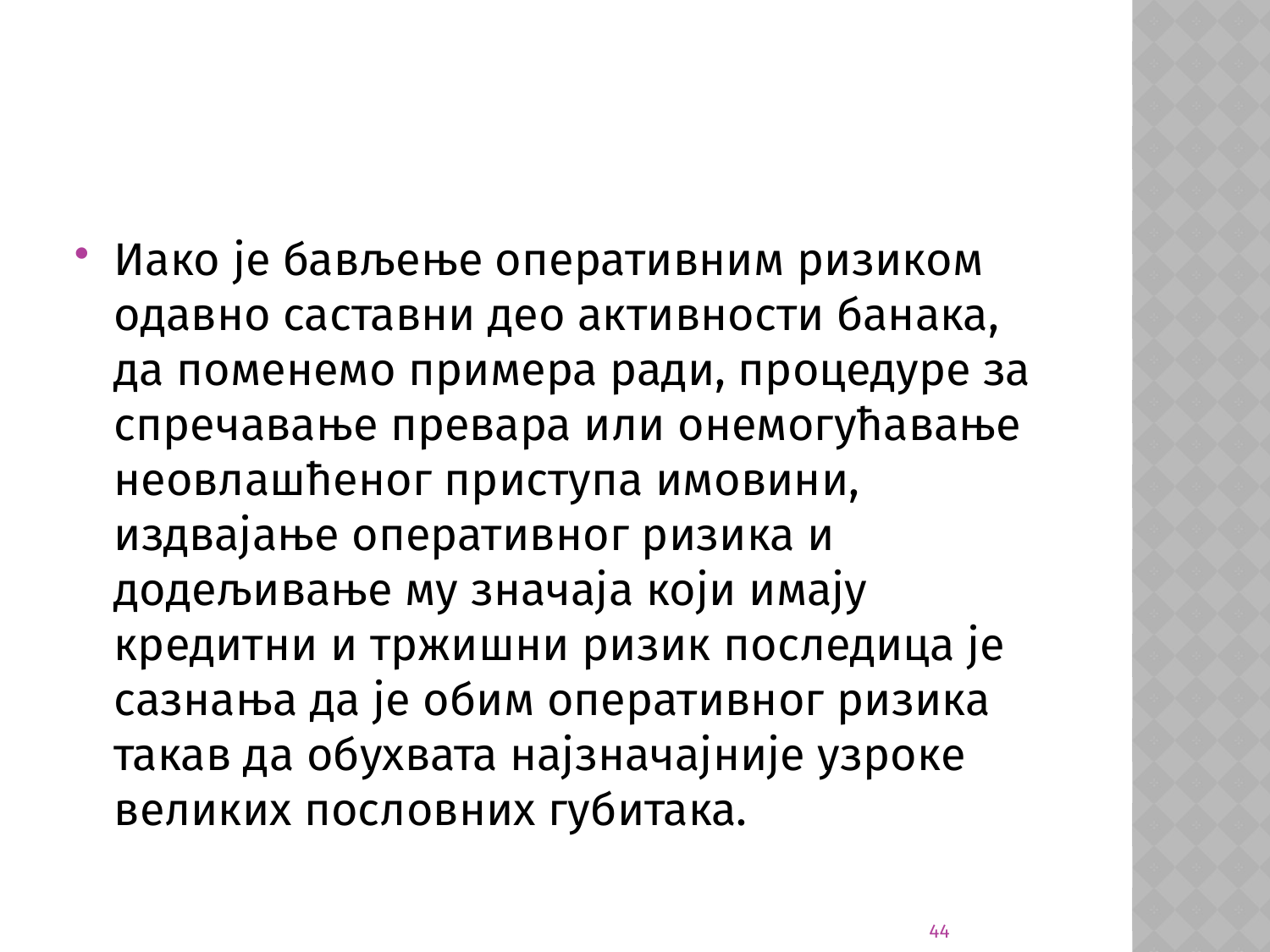

#
Иако је бављење оперативним ризиком одавно саставни део активности банака, да поменемо примера ради, процедуре за спречавање превара или онемогућавање неовлашћеног приступа имовини, издвајање оперативног ризика и додељивање му значаја који имају кредитни и тржишни ризик последица је сазнања да је обим оперативног ризика такав да обухвата најзначајније узроке великих пословних губитака.

44